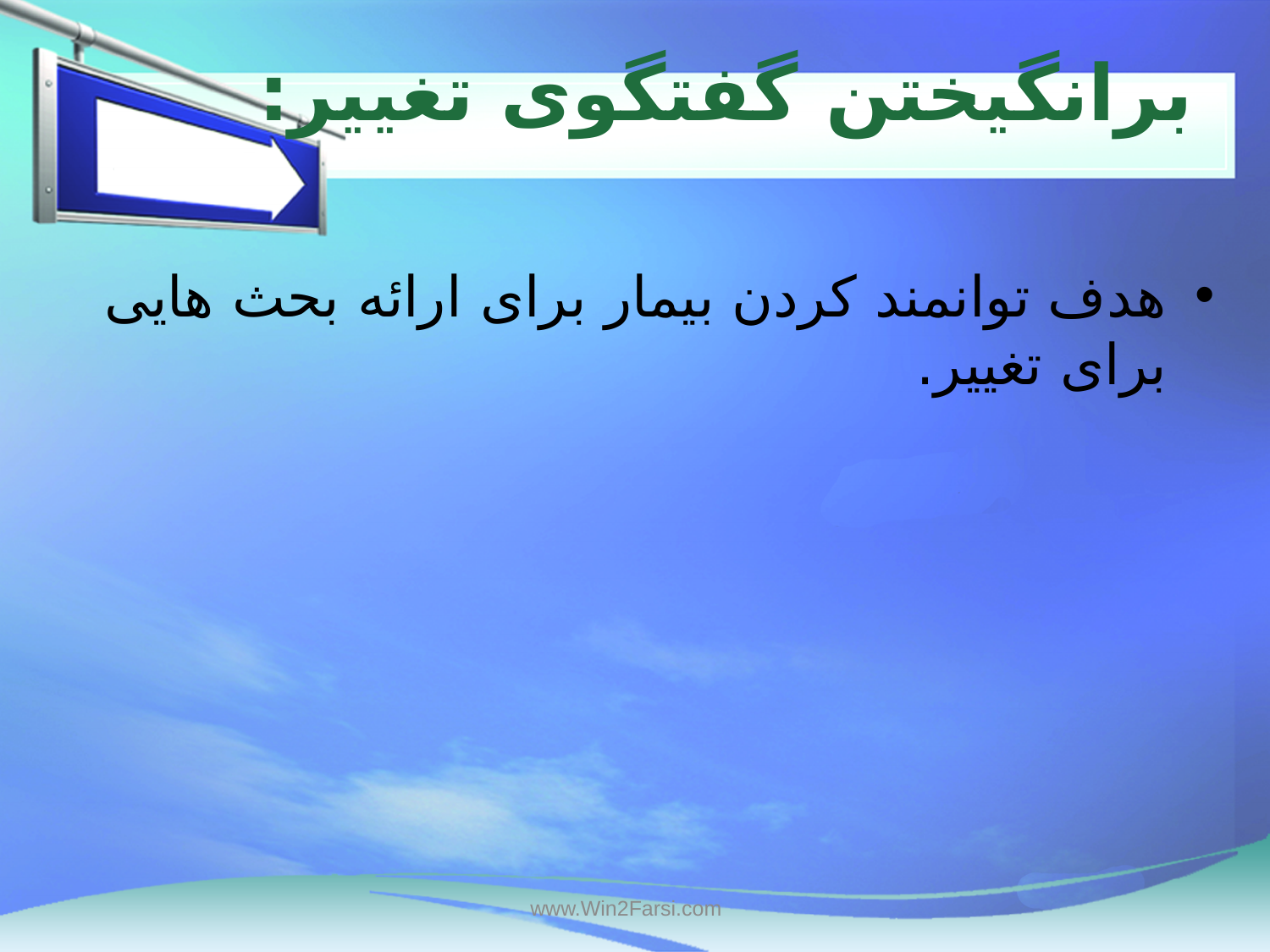

# برانگیختن گفتگوی تغییر:
هدف توانمند کردن بیمار برای ارائه بحث هایی برای تغییر.

www.Win2Farsi.com